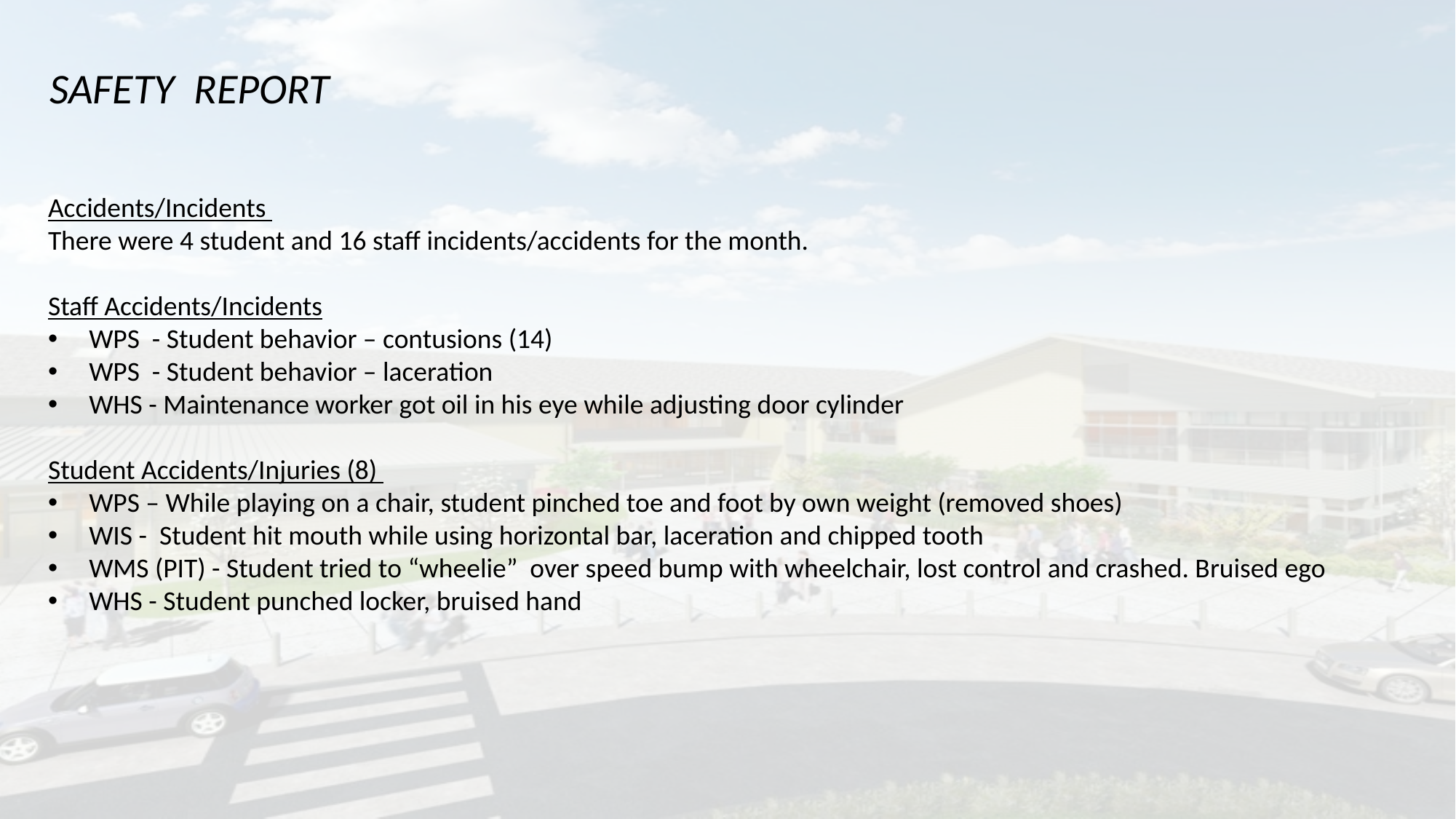

SAFETY  REPORT

Accidents/Incidents
There were 4 student and 16 staff incidents/accidents for the month.

Staff Accidents/Incidents
WPS  - Student behavior – contusions (14)
WPS  - Student behavior – laceration
WHS - Maintenance worker got oil in his eye while adjusting door cylinder

Student Accidents/Injuries (8)
WPS – While playing on a chair, student pinched toe and foot by own weight (removed shoes)
WIS -  Student hit mouth while using horizontal bar, laceration and chipped tooth
WMS (PIT) - Student tried to “wheelie”  over speed bump with wheelchair, lost control and crashed. Bruised ego
WHS - Student punched locker, bruised hand